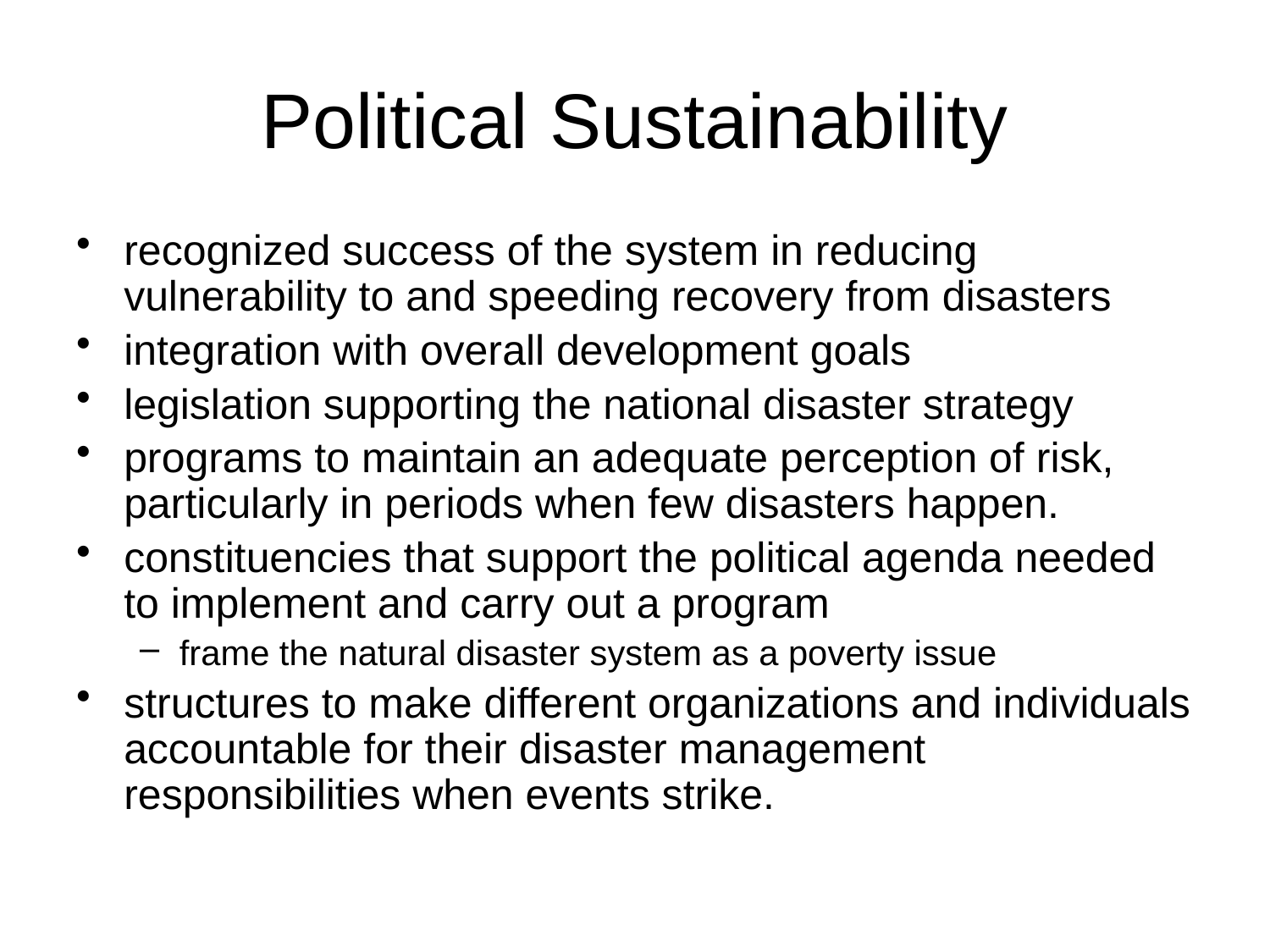

# Political Sustainability
recognized success of the system in reducing vulnerability to and speeding recovery from disasters
integration with overall development goals
legislation supporting the national disaster strategy
programs to maintain an adequate perception of risk, particularly in periods when few disasters happen.
constituencies that support the political agenda needed to implement and carry out a program
frame the natural disaster system as a poverty issue
structures to make different organizations and individuals accountable for their disaster management responsibilities when events strike.